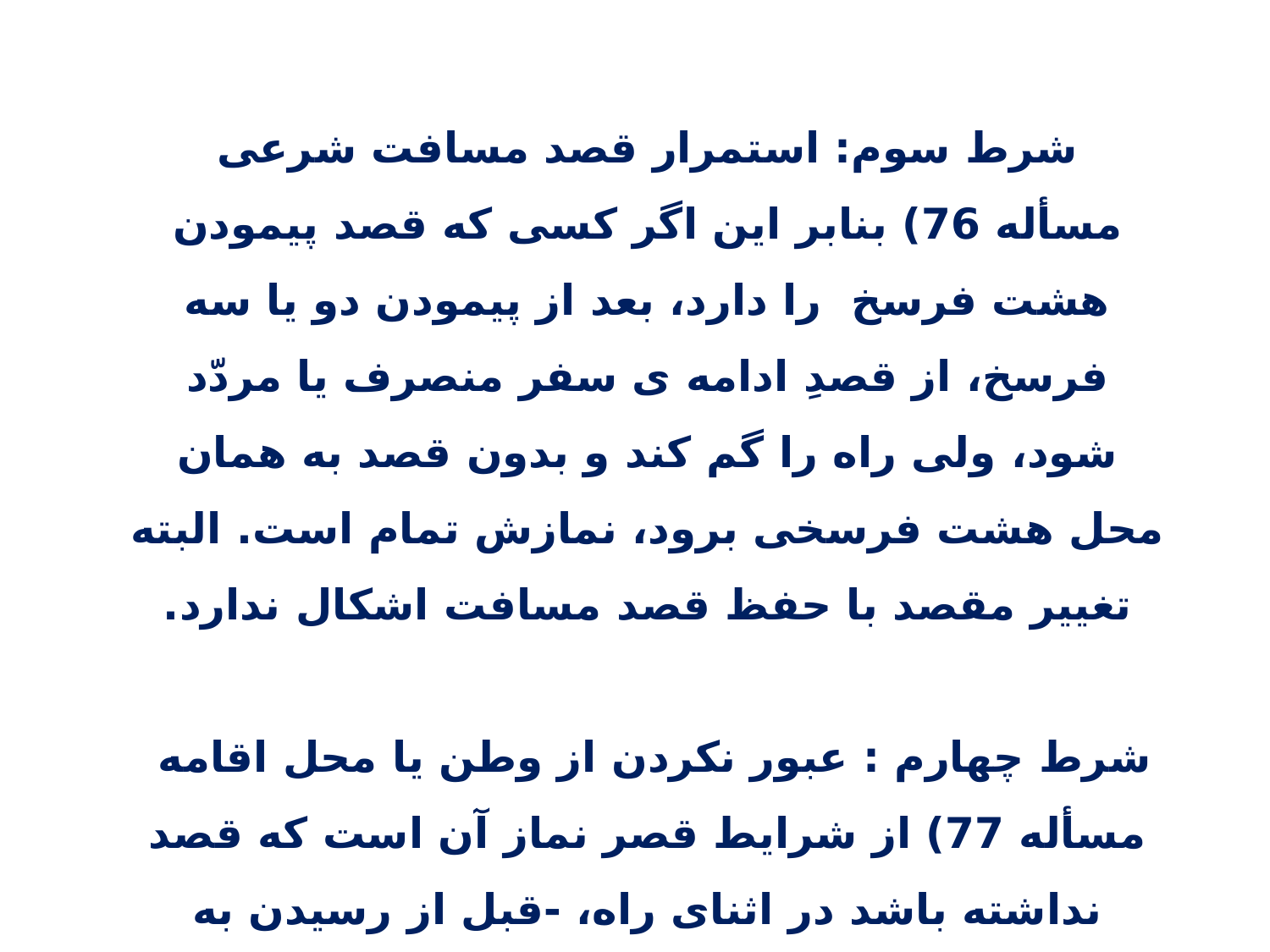

شرط سوم: استمرار قصد مسافت شرعی
مسأله 76) بنابر این اگر کسی که قصد پیمودن هشت فرسخ  را دارد، بعد از پیمودن دو یا سه فرسخ، از قصدِ ادامه ی سفر منصرف یا مردّد شود، ولی راه را گم کند و بدون قصد به همان محل هشت فرسخی برود، نمازش تمام است. البته تغییر مقصد با حفظ قصد مسافت اشکال ندارد.

شرط چهارم : عبور نکردن از وطن یا محل اقامه
مسأله 77) از شرایط قصر نماز آن است که قصد نداشته باشد در اثنای راه، -قبل از رسیدن به هشت فرسخ- در محلی، قصدِ اقامتِ ده روز کند یا از وطنش عبور نماید.